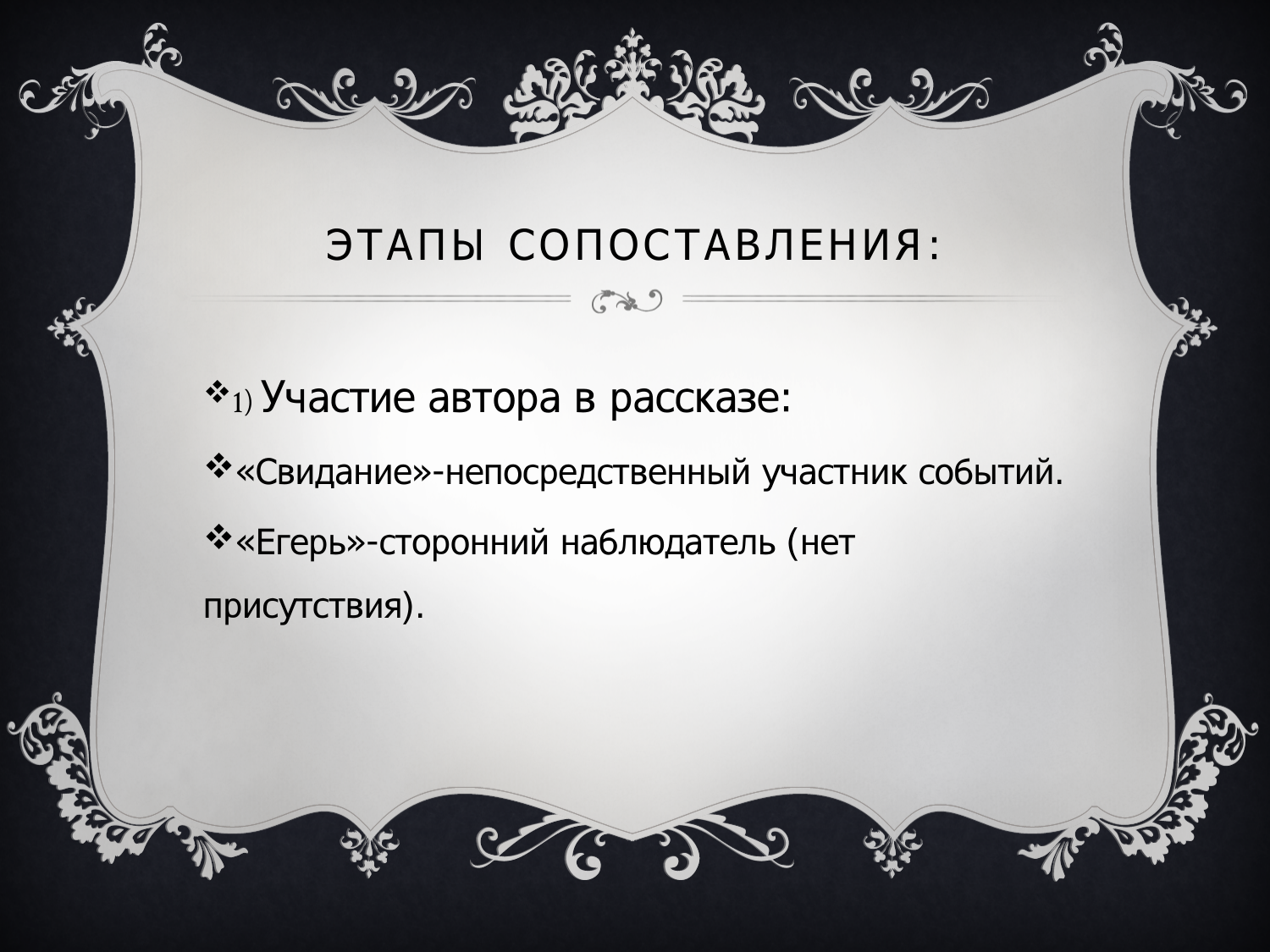

# Этапы сопоставления:
1) Участие автора в рассказе:
«Свидание»-непосредственный участник событий.
«Егерь»-сторонний наблюдатель (нет присутствия).